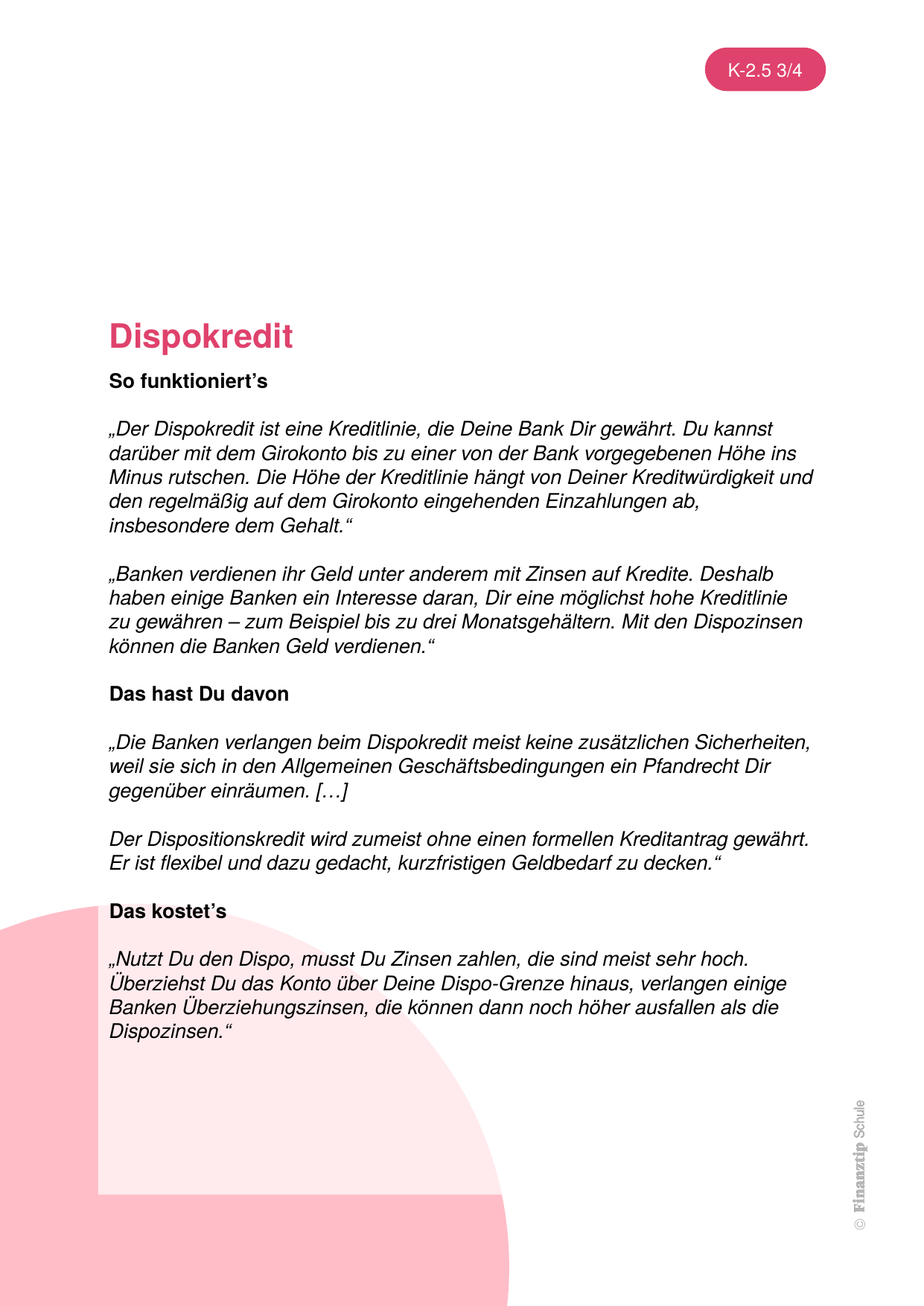

Dispokredit
So funktioniert’s

„Der Dispokredit ist eine Kreditlinie, die Deine Bank Dir gewährt. Du kannst darüber mit dem Girokonto bis zu einer von der Bank vorgegebenen Höhe ins Minus rutschen. Die Höhe der Kreditlinie hängt von Deiner Kreditwürdigkeit und den regelmäßig auf dem Girokonto eingehenden Einzahlungen ab, insbesondere dem Gehalt.“

„Banken verdienen ihr Geld unter anderem mit Zinsen auf Kredite. Deshalb haben einige Banken ein Interesse daran, Dir eine möglichst hohe Kreditlinie zu gewähren – zum Beispiel bis zu drei Monatsgehältern. Mit den Dispozinsen können die Banken Geld verdienen.“

Das hast Du davon

„Die Banken verlangen beim Dispokredit meist keine zusätzlichen Sicherheiten, weil sie sich in den Allgemeinen Geschäftsbedingungen ein Pfandrecht Dir gegenüber einräumen. […]

Der Dispositionskredit wird zumeist ohne einen formellen Kreditantrag gewährt. Er ist flexibel und dazu gedacht, kurzfristigen Geldbedarf zu decken.“

Das kostet’s

„Nutzt Du den Dispo, musst Du Zinsen zahlen, die sind meist sehr hoch. Überziehst Du das Konto über Deine Dispo-Grenze hinaus, verlangen einige Banken Über­zie­hungs­zin­sen, die können dann noch höher ausfallen als die Dispozinsen.“